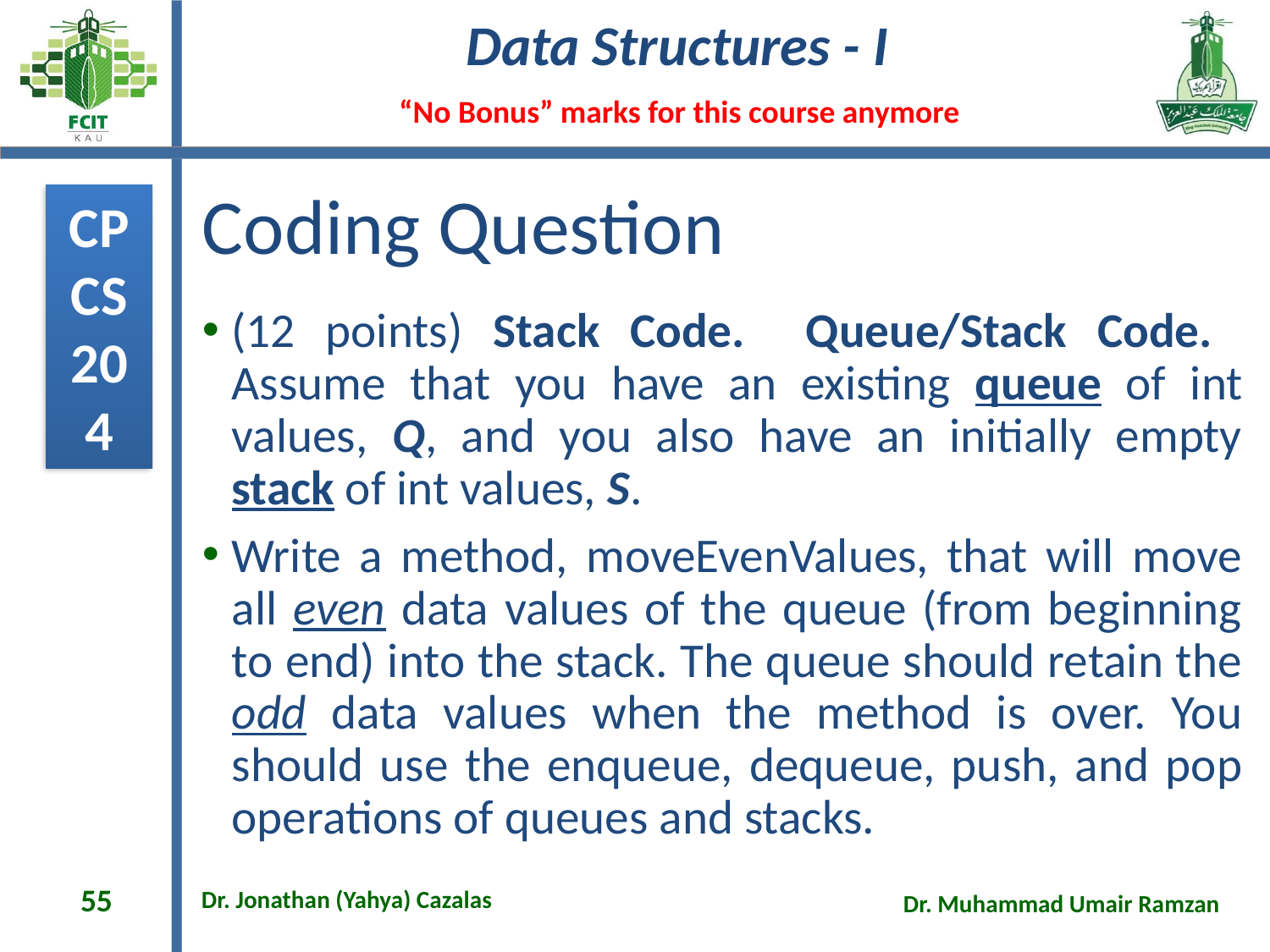

# Coding Question
(12 points) Stack Code.  Queue/Stack Code.  Assume that you have an existing queue of int values, Q, and you also have an initially empty stack of int values, S.
Write a method, moveEvenValues, that will move all even data values of the queue (from beginning to end) into the stack. The queue should retain the odd data values when the method is over. You should use the enqueue, dequeue, push, and pop operations of queues and stacks.
55